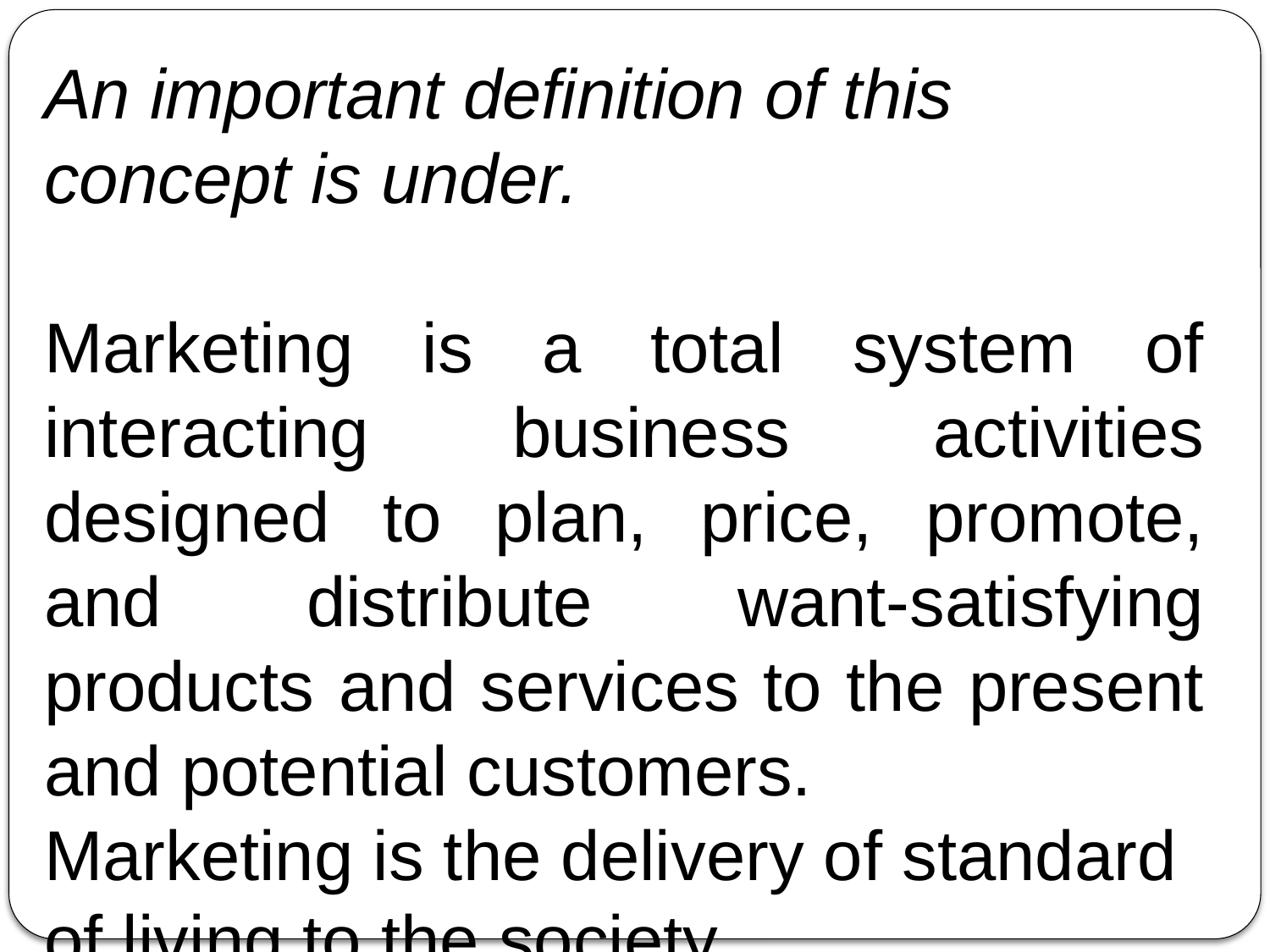

An important definition of this concept is under.

Marketing is a total system of interacting business activities designed to plan, price, promote, and distribute want-satisfying products and services to the present and potential customers.
Marketing is the delivery of standard of living to the society.